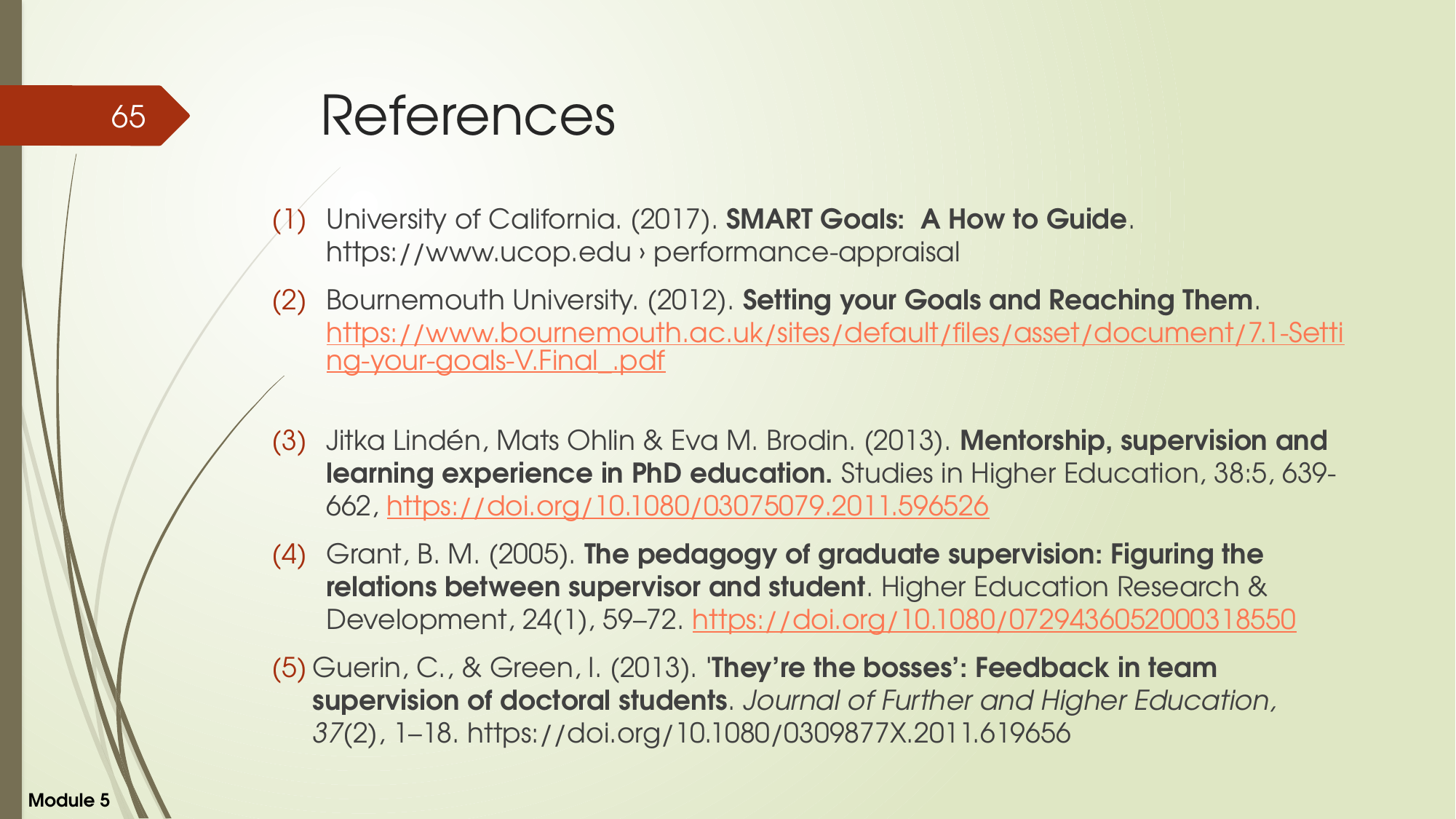

# References
65
University of California. (2017). SMART Goals:  A How to Guide. https://www.ucop.edu › performance-appraisal
Bournemouth University. (2012). Setting your Goals and Reaching Them. https://www.bournemouth.ac.uk/sites/default/files/asset/document/7.1-Setting-your-goals-V.Final_.pdf
Jitka Lindén, Mats Ohlin & Eva M. Brodin. (2013). Mentorship, supervision and learning experience in PhD education. Studies in Higher Education, 38:5, 639-662, https://doi.org/10.1080/03075079.2011.596526
Grant, B. M. (2005). The pedagogy of graduate supervision: Figuring the relations between supervisor and student. Higher Education Research & Development, 24(1), 59–72. https://doi.org/10.1080/0729436052000318550
Guerin, C., & Green, I. (2013). 'They’re the bosses’: Feedback in team supervision of doctoral students. Journal of Further and Higher Education, 37(2), 1–18. https://doi.org/10.1080/0309877X.2011.619656